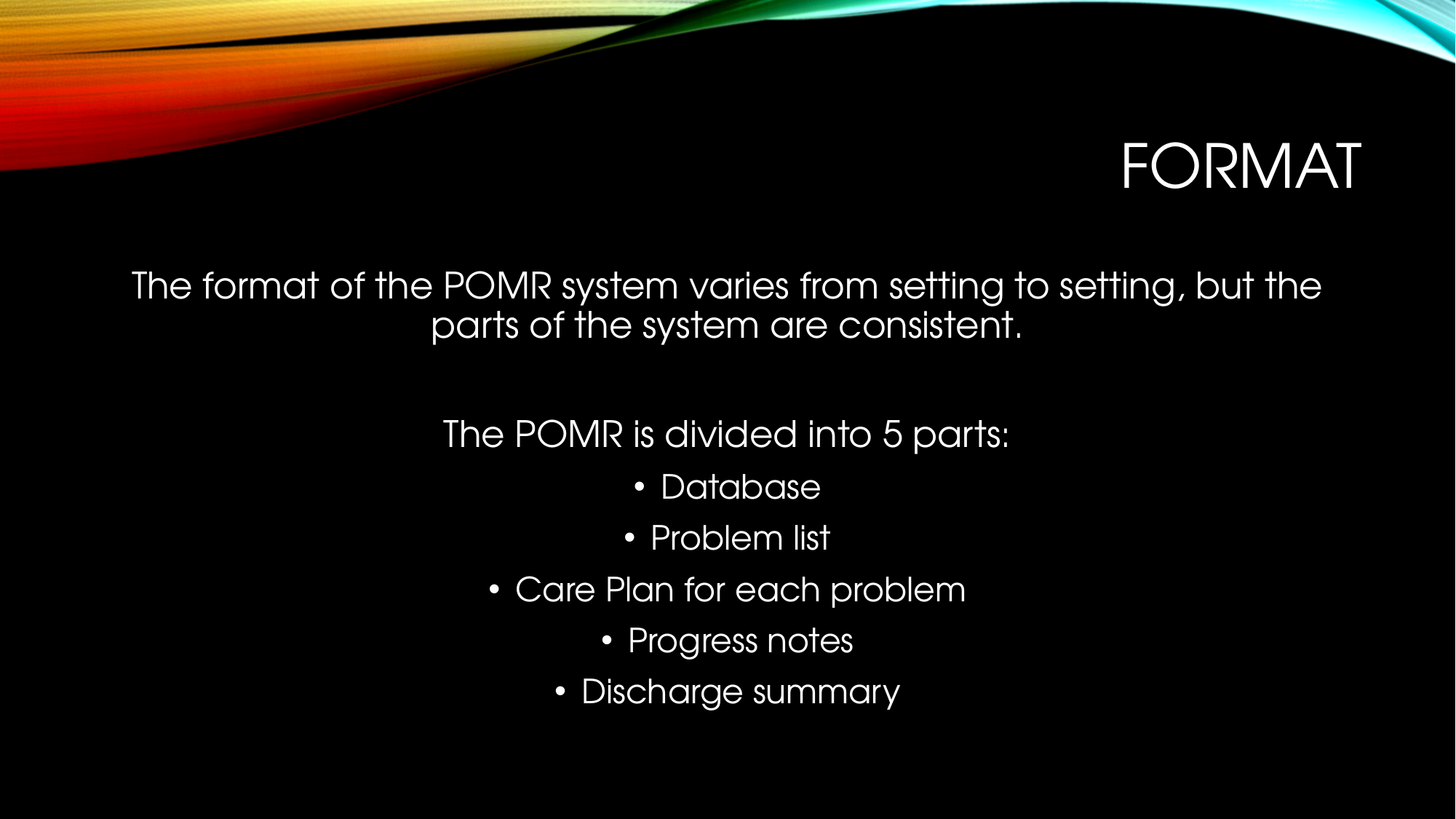

# Format
The format of the POMR system varies from setting to setting, but the parts of the system are consistent.

The POMR is divided into 5 parts:
Database
Problem list
Care Plan for each problem
Progress notes
Discharge summary